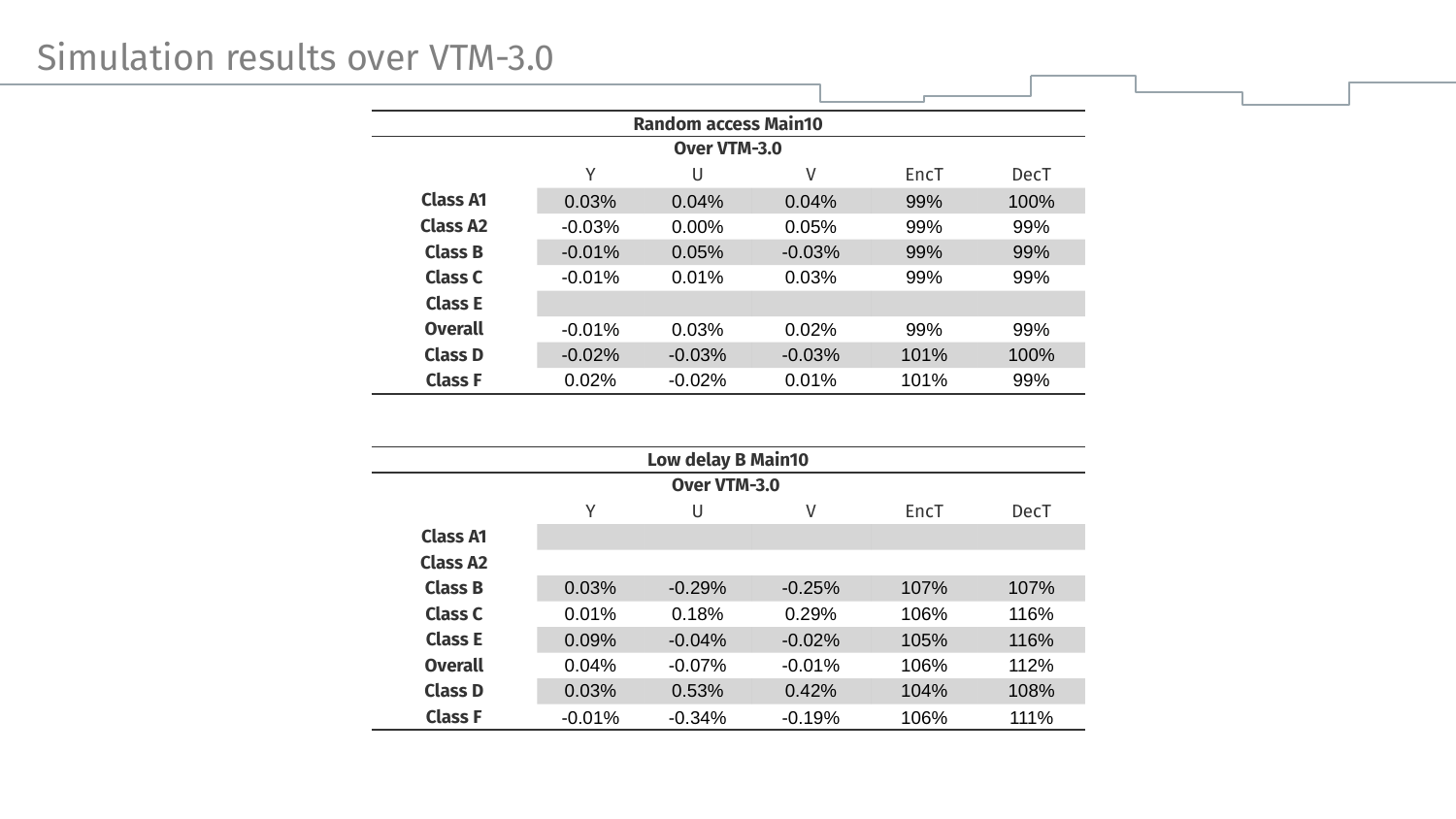

# Simulation results over VTM-3.0
| Random access Main10 |  |  |  |  |  |
| --- | --- | --- | --- | --- | --- |
| Over VTM-3.0 |  |  |  |  |  |
|  | Y | U | V | EncT | DecT |
| Class A1 | 0.03% | 0.04% | 0.04% | 99% | 100% |
| Class A2 | -0.03% | 0.00% | 0.05% | 99% | 99% |
| Class B | -0.01% | 0.05% | -0.03% | 99% | 99% |
| Class C | -0.01% | 0.01% | 0.03% | 99% | 99% |
| Class E |  |  |  |  |  |
| Overall | -0.01% | 0.03% | 0.02% | 99% | 99% |
| Class D | -0.02% | -0.03% | -0.03% | 101% | 100% |
| Class F | 0.02% | -0.02% | 0.01% | 101% | 99% |
| Low delay B Main10 |  |  |  |  |  |
| --- | --- | --- | --- | --- | --- |
| Over VTM-3.0 |  |  |  |  |  |
|  | Y | U | V | EncT | DecT |
| Class A1 |  |  |  |  |  |
| Class A2 |  |  |  |  |  |
| Class B | 0.03% | -0.29% | -0.25% | 107% | 107% |
| Class C | 0.01% | 0.18% | 0.29% | 106% | 116% |
| Class E | 0.09% | -0.04% | -0.02% | 105% | 116% |
| Overall | 0.04% | -0.07% | -0.01% | 106% | 112% |
| Class D | 0.03% | 0.53% | 0.42% | 104% | 108% |
| Class F | -0.01% | -0.34% | -0.19% | 106% | 111% |